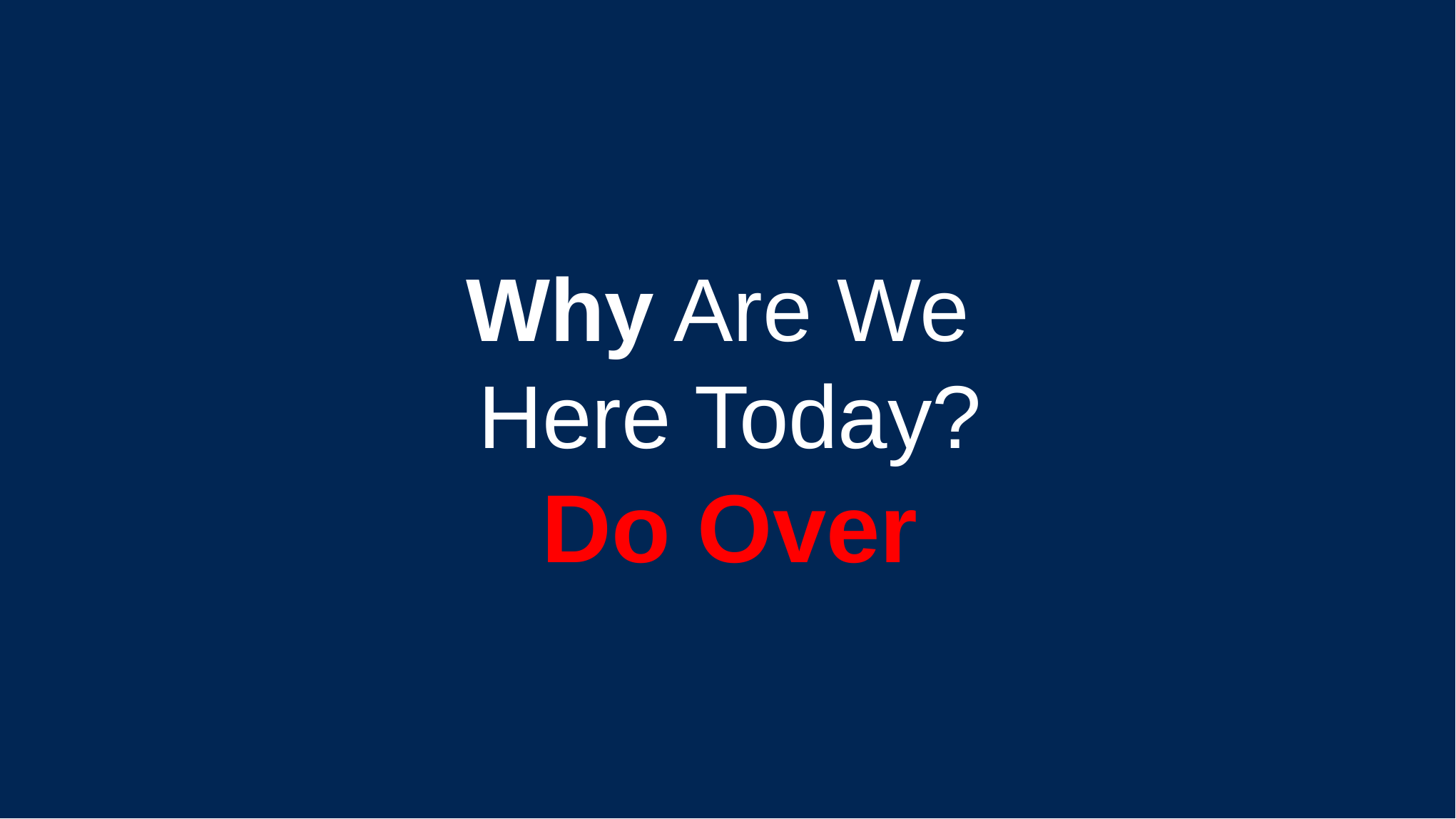

#

Why Are We
Here Today?
Do Over